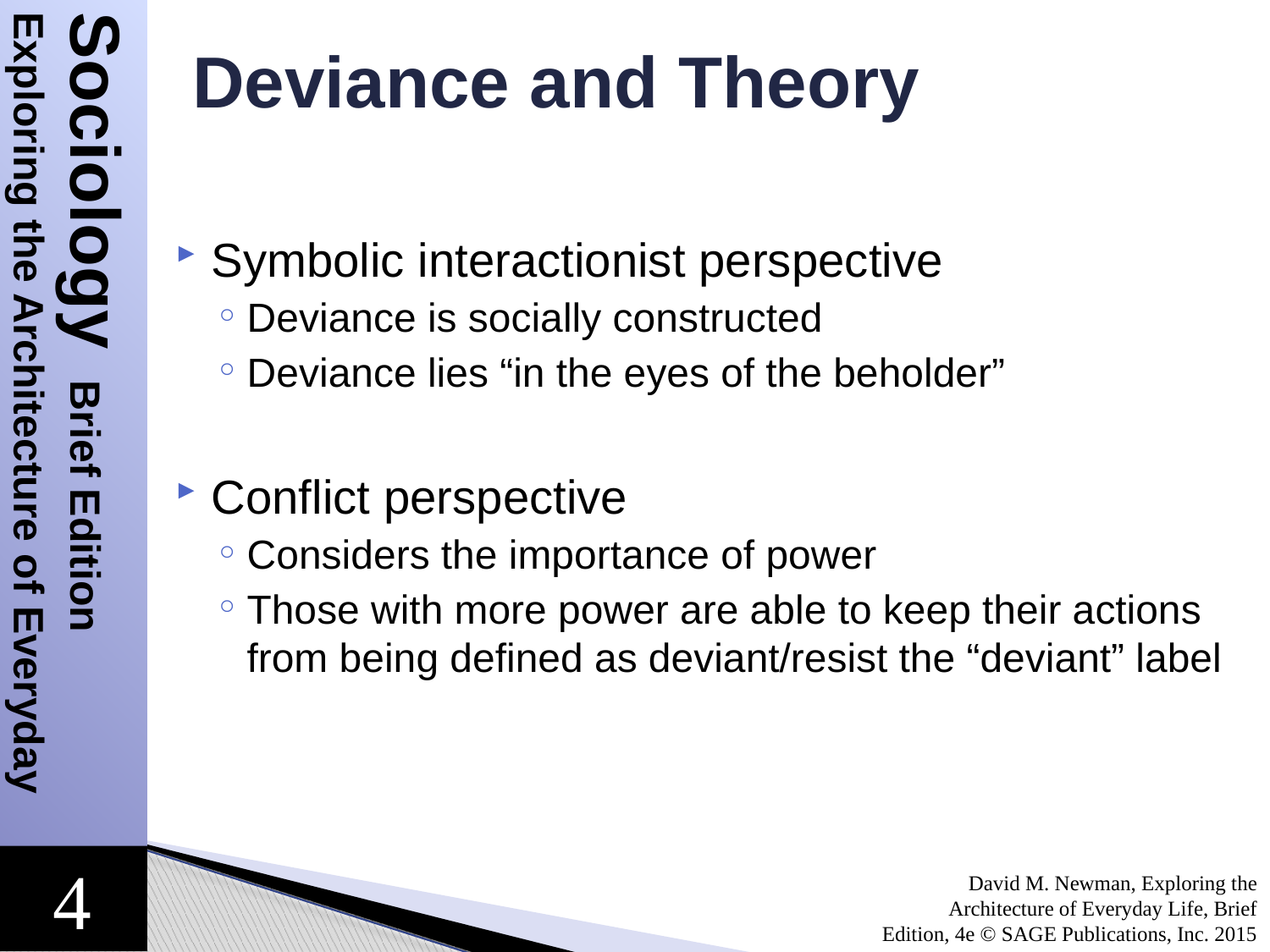

# Deviance and Theory

Symbolic interactionist perspective
Deviance is socially constructed
Deviance lies “in the eyes of the beholder”

Conflict perspective
Considers the importance of power
Those with more power are able to keep their actions from being defined as deviant/resist the “deviant” label

David M. Newman, Exploring the Architecture of Everyday Life, Brief Edition, 4e © SAGE Publications, Inc. 2015